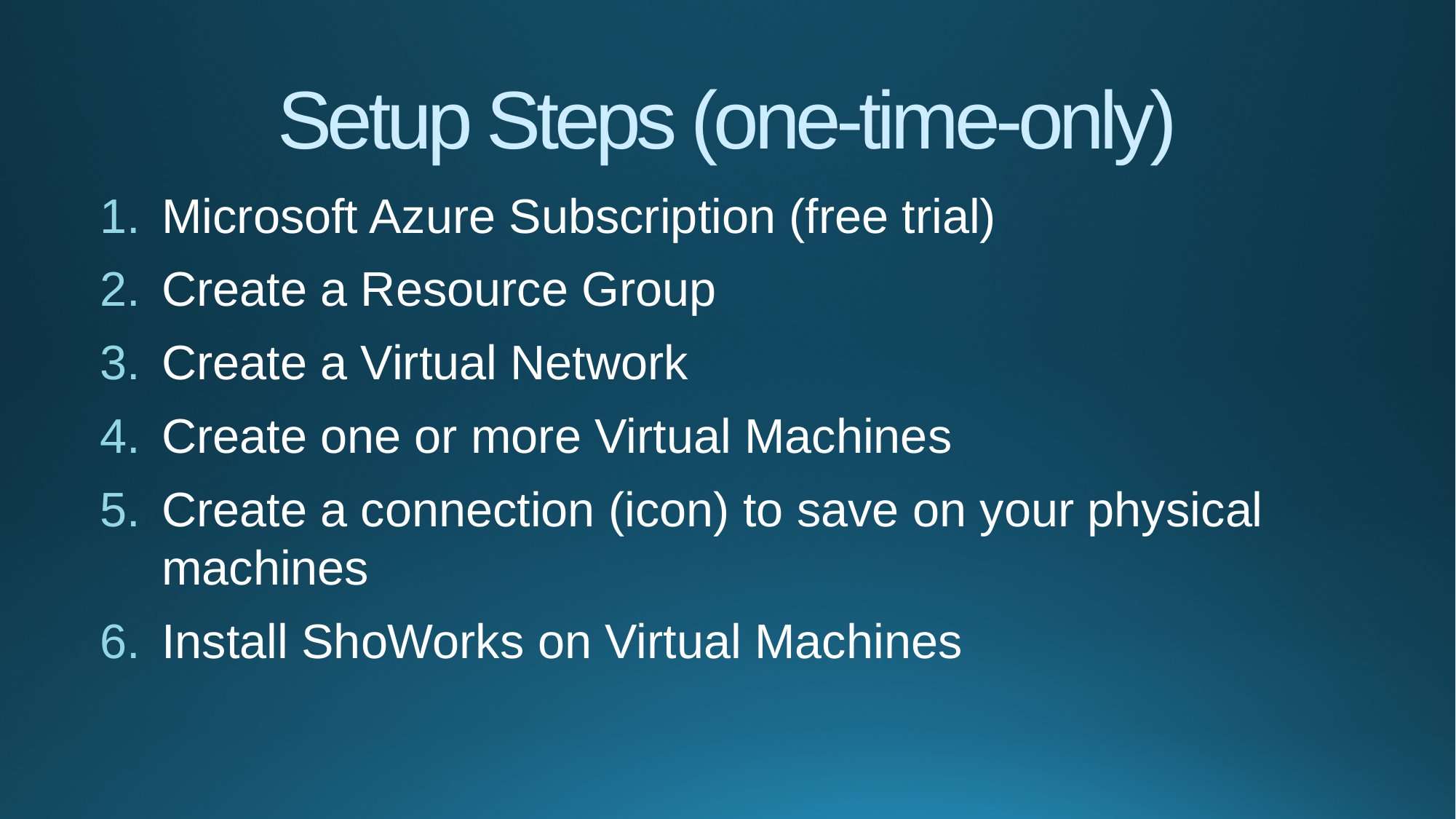

Setup Steps (one-time-only)
Microsoft Azure Subscription (free trial)
Create a Resource Group
Create a Virtual Network
Create one or more Virtual Machines
Create a connection (icon) to save on your physical machines
Install ShoWorks on Virtual Machines